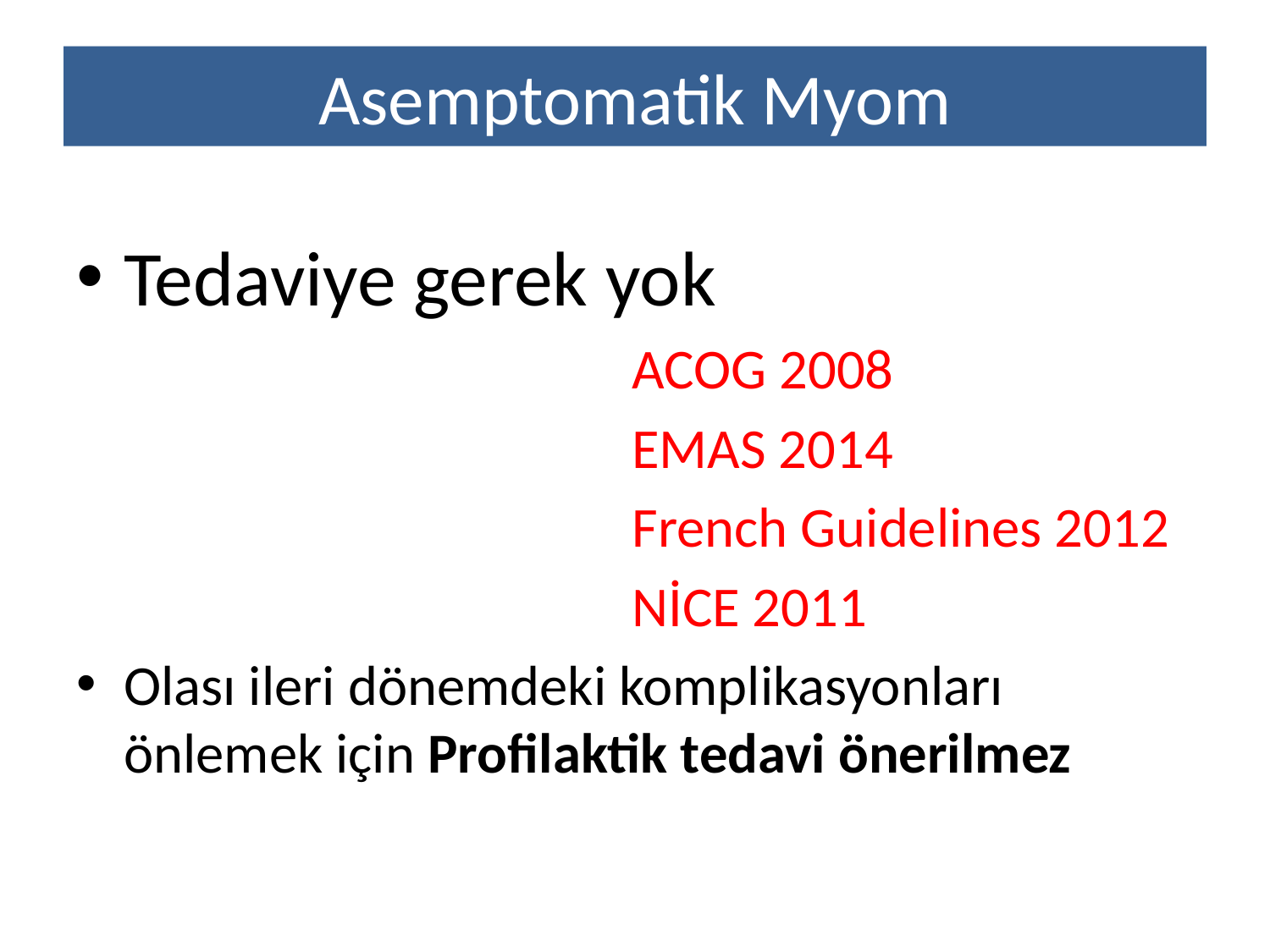

# Asemptomatik Myom
Tedaviye gerek yok
					ACOG 2008
					EMAS 2014
					French Guidelines 2012
					NİCE 2011
Olası ileri dönemdeki komplikasyonları  önlemek için Profilaktik tedavi önerilmez